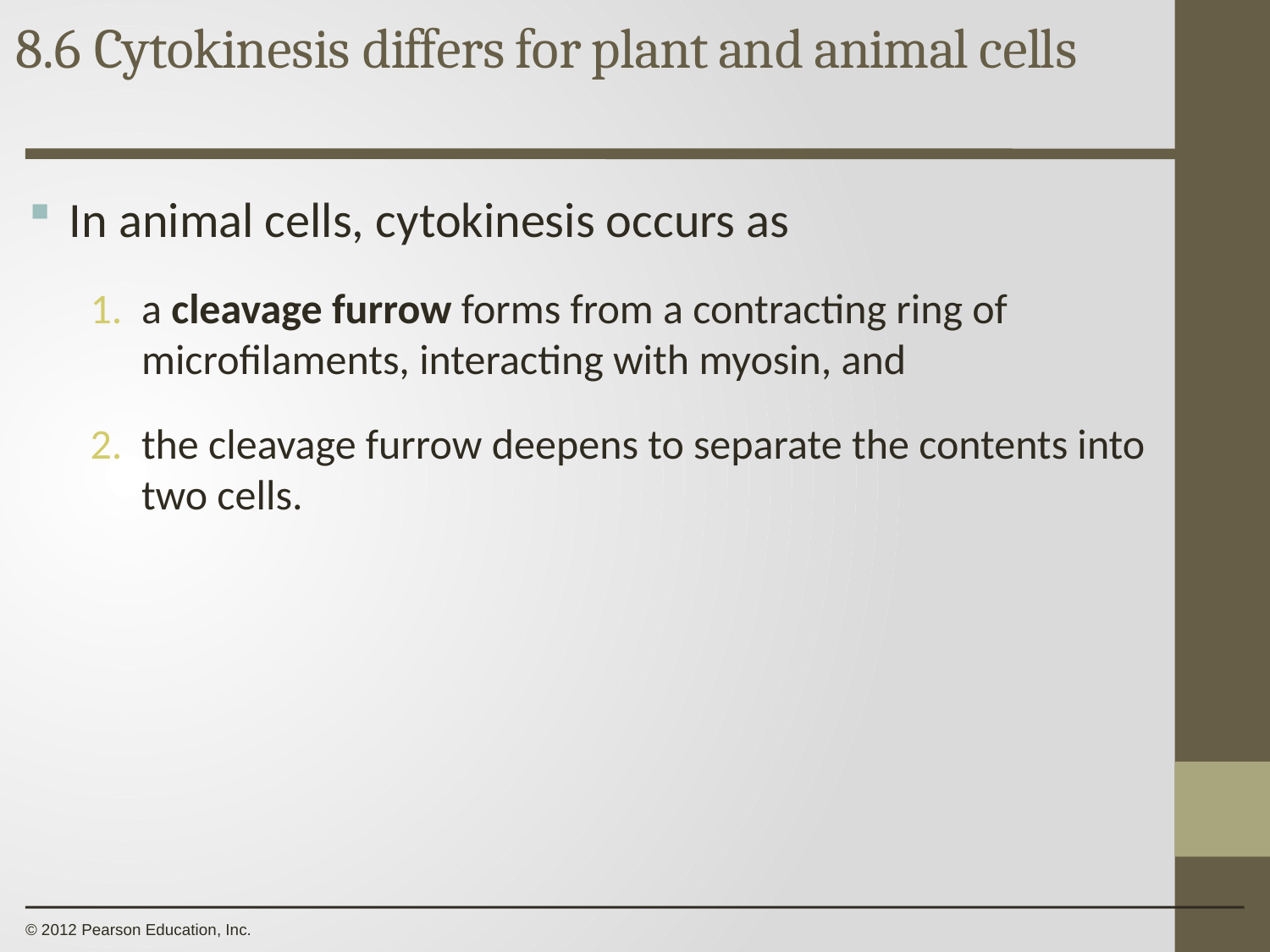

8.6 Cytokinesis differs for plant and animal cells
0

In animal cells, cytokinesis occurs as
a cleavage furrow forms from a contracting ring of microfilaments, interacting with myosin, and
the cleavage furrow deepens to separate the contents into two cells.

© 2012 Pearson Education, Inc.